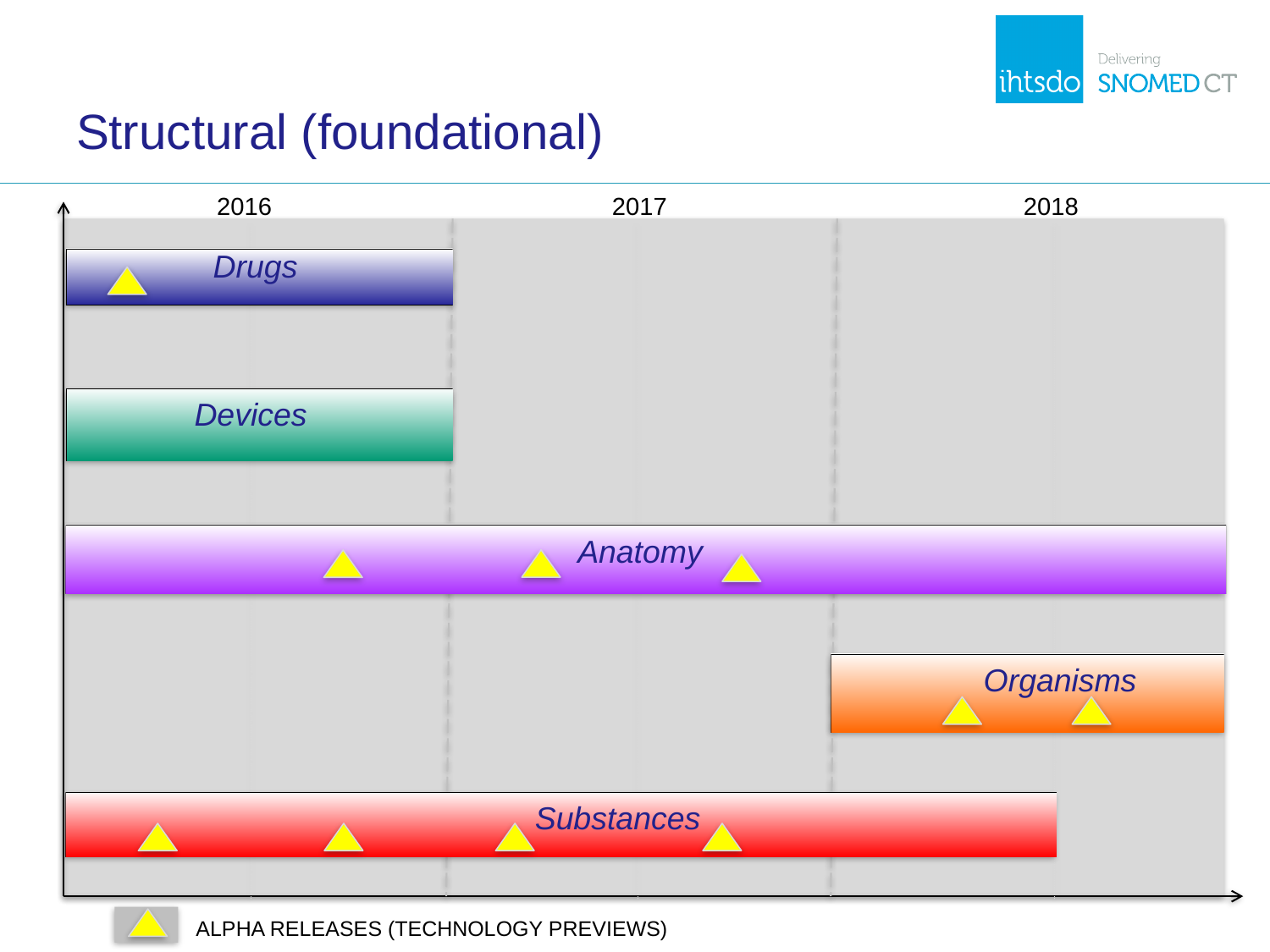

# Structural (foundational)
2017
2016
2018

Drugs

Devices

Anatomy

Organisms

Substances

ALPHA RELEASES (TECHNOLOGY PREVIEWS)